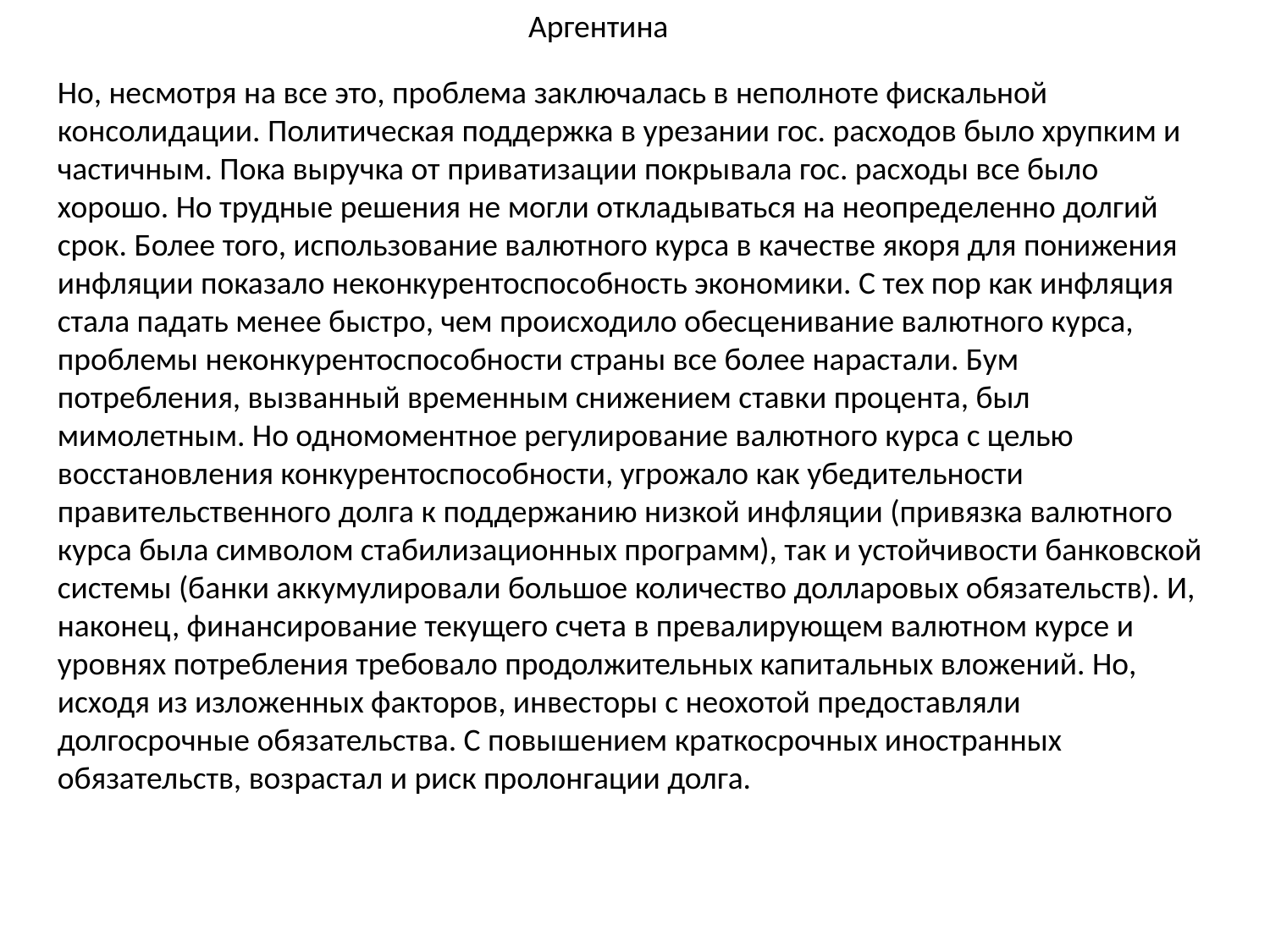

Аргентина
Но, несмотря на все это, проблема заключалась в неполноте фискальной консолидации. Политическая поддержка в урезании гос. расходов было хрупким и частичным. Пока выручка от приватизации покрывала гос. расходы все было хорошо. Но трудные решения не могли откладываться на неопределенно долгий срок. Более того, использование валютного курса в качестве якоря для понижения инфляции показало неконкурентоспособность экономики. С тех пор как инфляция стала падать менее быстро, чем происходило обесценивание валютного курса, проблемы неконкурентоспособности страны все более нарастали. Бум потребления, вызванный временным снижением ставки процента, был мимолетным. Но одномоментное регулирование валютного курса с целью восстановления конкурентоспособности, угрожало как убедительности правительственного долга к поддержанию низкой инфляции (привязка валютного курса была символом стабилизационных программ), так и устойчивости банковской системы (банки аккумулировали большое количество долларовых обязательств). И, наконец, финансирование текущего счета в превалирующем валютном курсе и уровнях потребления требовало продолжительных капитальных вложений. Но, исходя из изложенных факторов, инвесторы с неохотой предоставляли долгосрочные обязательства. С повышением краткосрочных иностранных обязательств, возрастал и риск пролонгации долга.